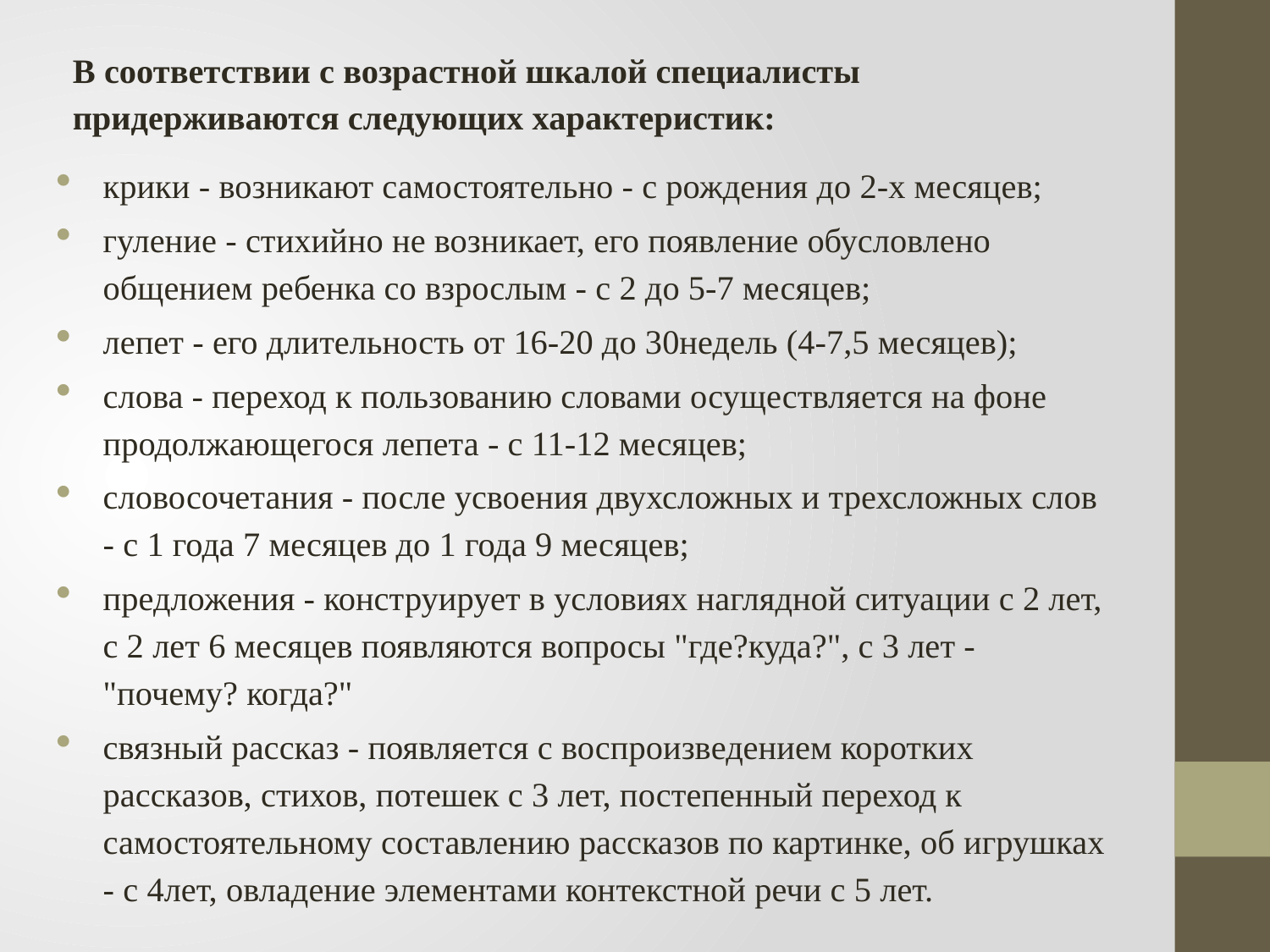

В соответствии с возрастной шкалой специалисты придерживаются следующих характеристик:
крики - возникают самостоятельно - с рождения до 2-х месяцев;
гуление - стихийно не возникает, его появление обусловлено общением ребенка со взрослым - с 2 до 5-7 месяцев;
лепет - его длительность от 16-20 до 30недель (4-7,5 месяцев);
слова - переход к пользованию словами осуществляется на фоне продолжающегося лепета - с 11-12 месяцев;
словосочетания - после усвоения двухсложных и трехсложных слов - с 1 года 7 месяцев до 1 года 9 месяцев;
предложения - конструирует в условиях наглядной ситуации с 2 лет, с 2 лет 6 месяцев появляются вопросы "где?куда?", с 3 лет - "почему? когда?"
связный рассказ - появляется с воспроизведением коротких рассказов, стихов, потешек с 3 лет, постепенный переход к самостоятельному составлению рассказов по картинке, об игрушках - с 4лет, овладение элементами контекстной речи с 5 лет.